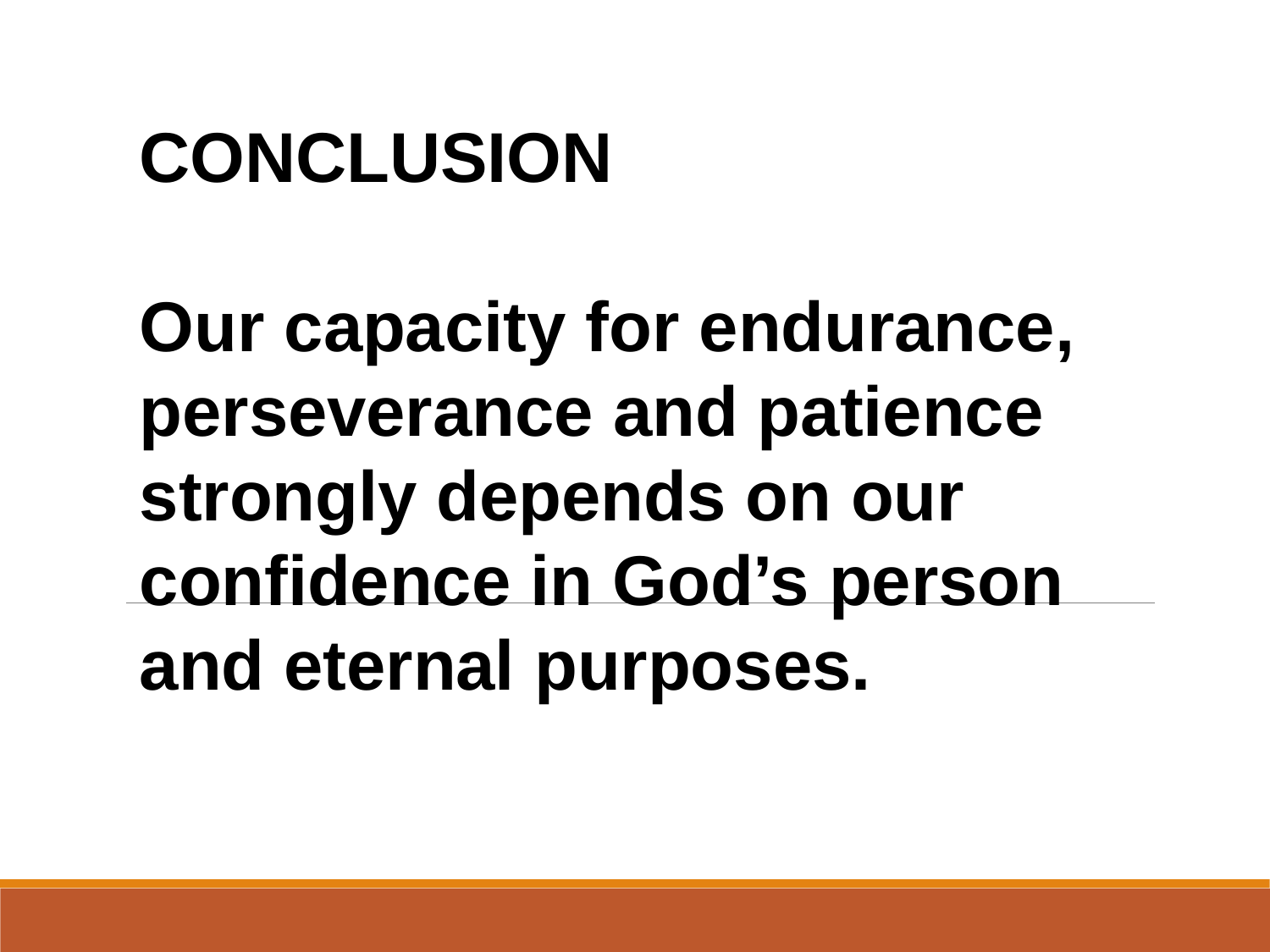

CONCLUSION

Our capacity for endurance, perseverance and patience strongly depends on our confidence in God’s person and eternal purposes.